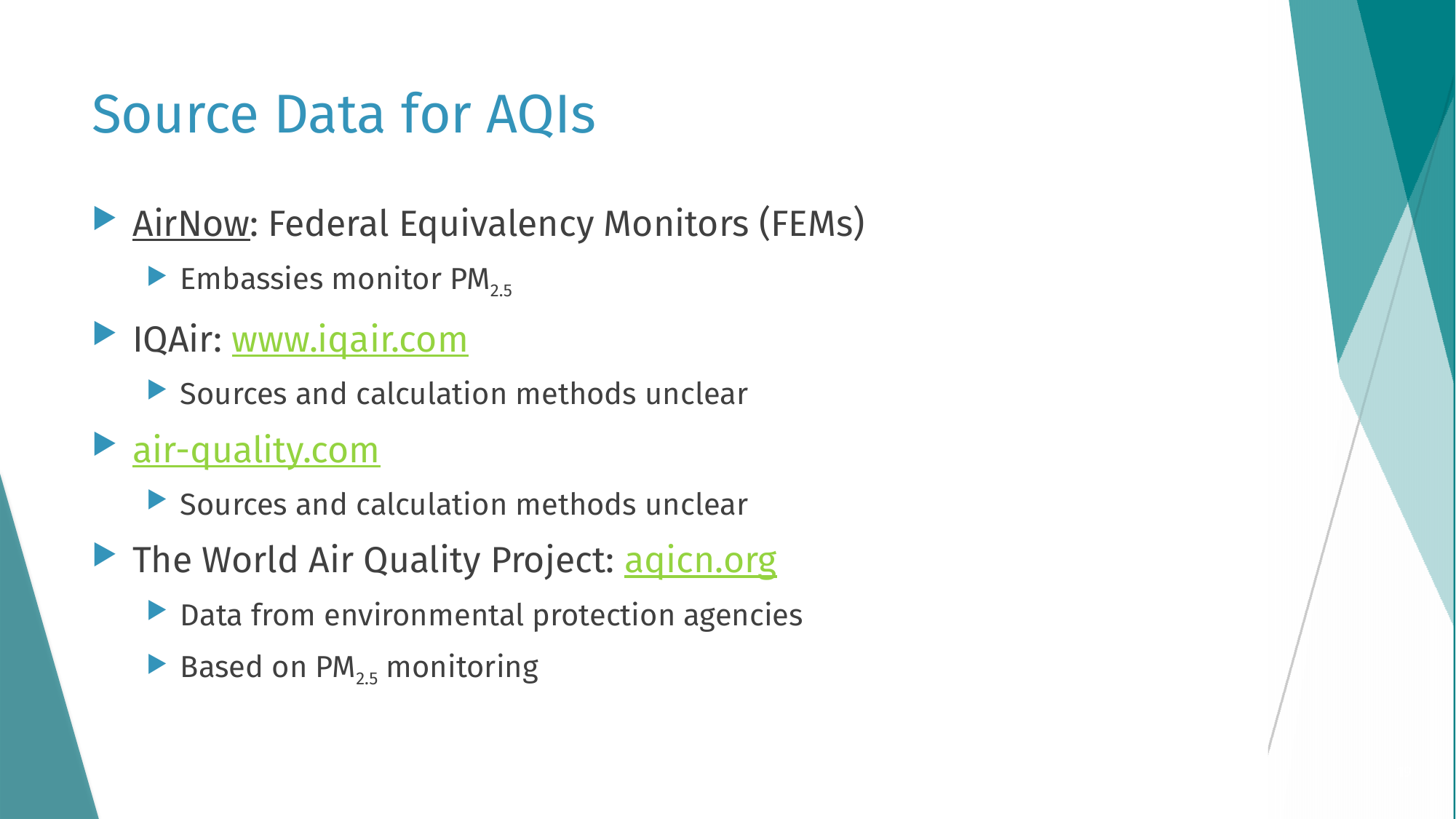

# Source Data for AQIs
AirNow: Federal Equivalency Monitors (FEMs)
Embassies monitor PM2.5
IQAir: www.iqair.com
Sources and calculation methods unclear
air-quality.com
Sources and calculation methods unclear
The World Air Quality Project: aqicn.org
Data from environmental protection agencies
Based on PM2.5 monitoring

19